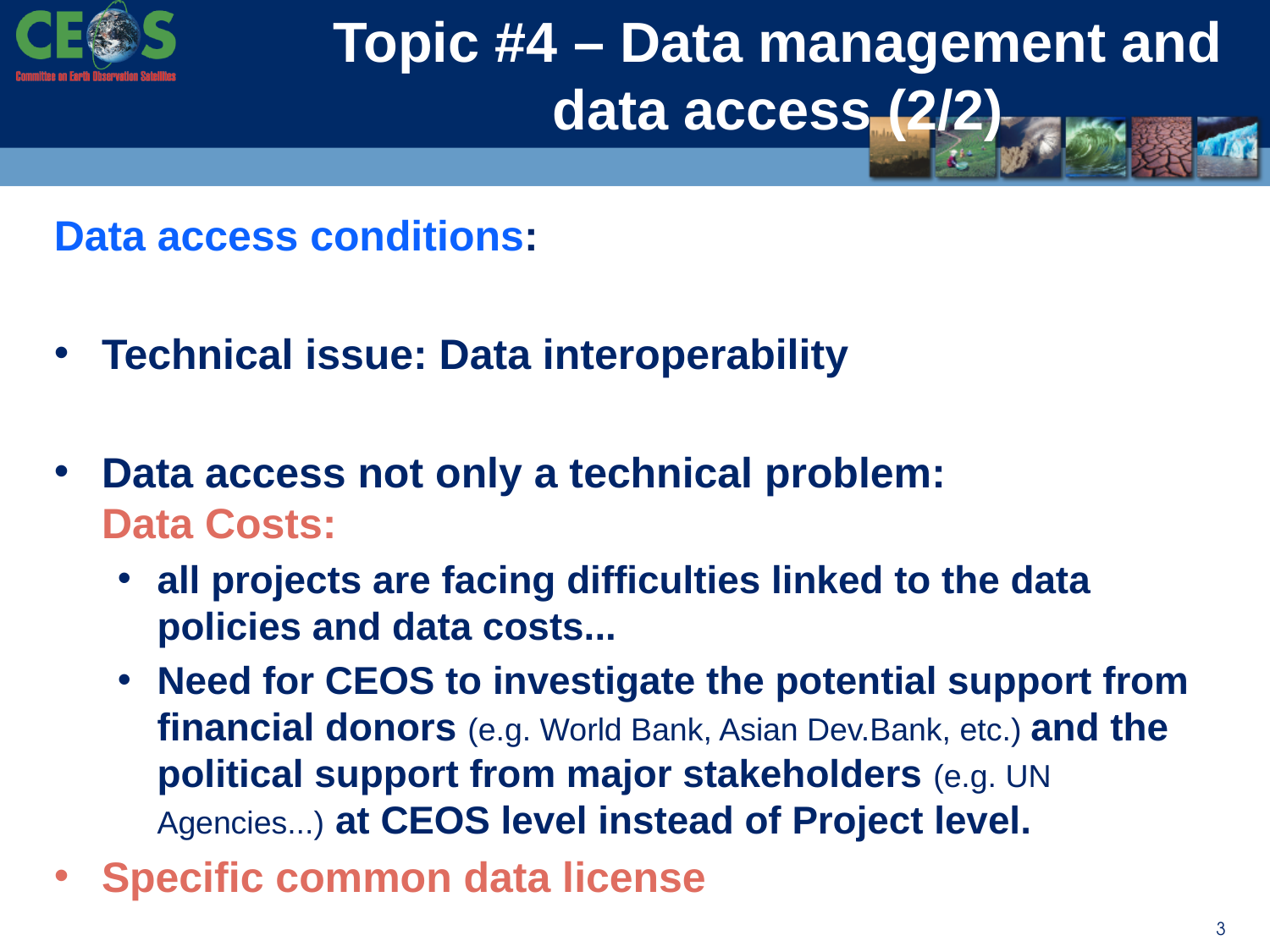

# Topic #4 – Data management and data access (2/2)
Data access conditions:

Technical issue: Data interoperability

Data access not only a technical problem:
Data Costs:
all projects are facing difficulties linked to the data policies and data costs...
Need for CEOS to investigate the potential support from financial donors (e.g. World Bank, Asian Dev.Bank, etc.) and the political support from major stakeholders (e.g. UN Agencies...) at CEOS level instead of Project level.
Specific common data license